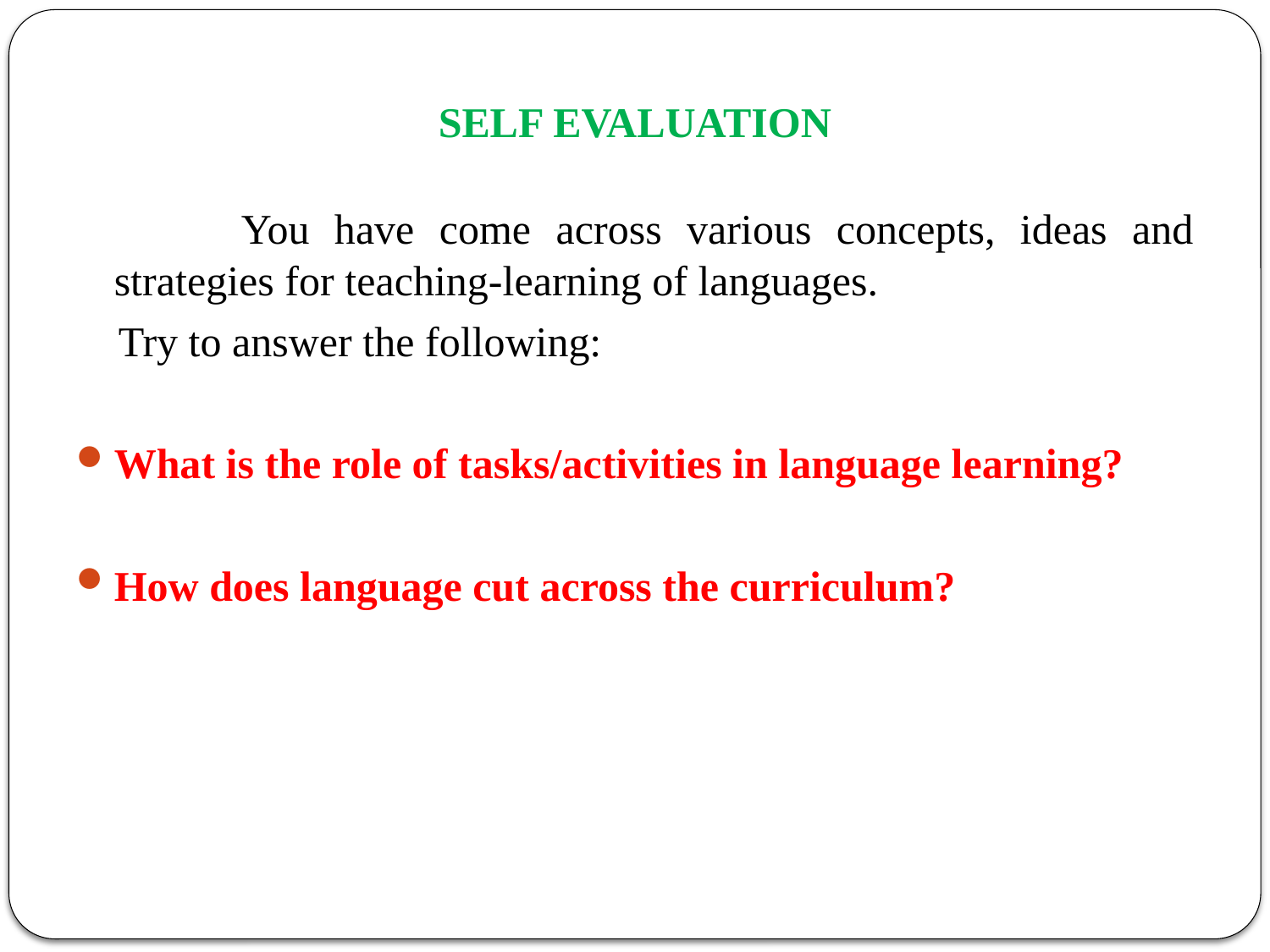

# SELF EVALUATION

		You have come across various concepts, ideas and strategies for teaching-learning of languages.
    Try to answer the following:

What is the role of tasks/activities in language learning?

How does language cut across the curriculum?